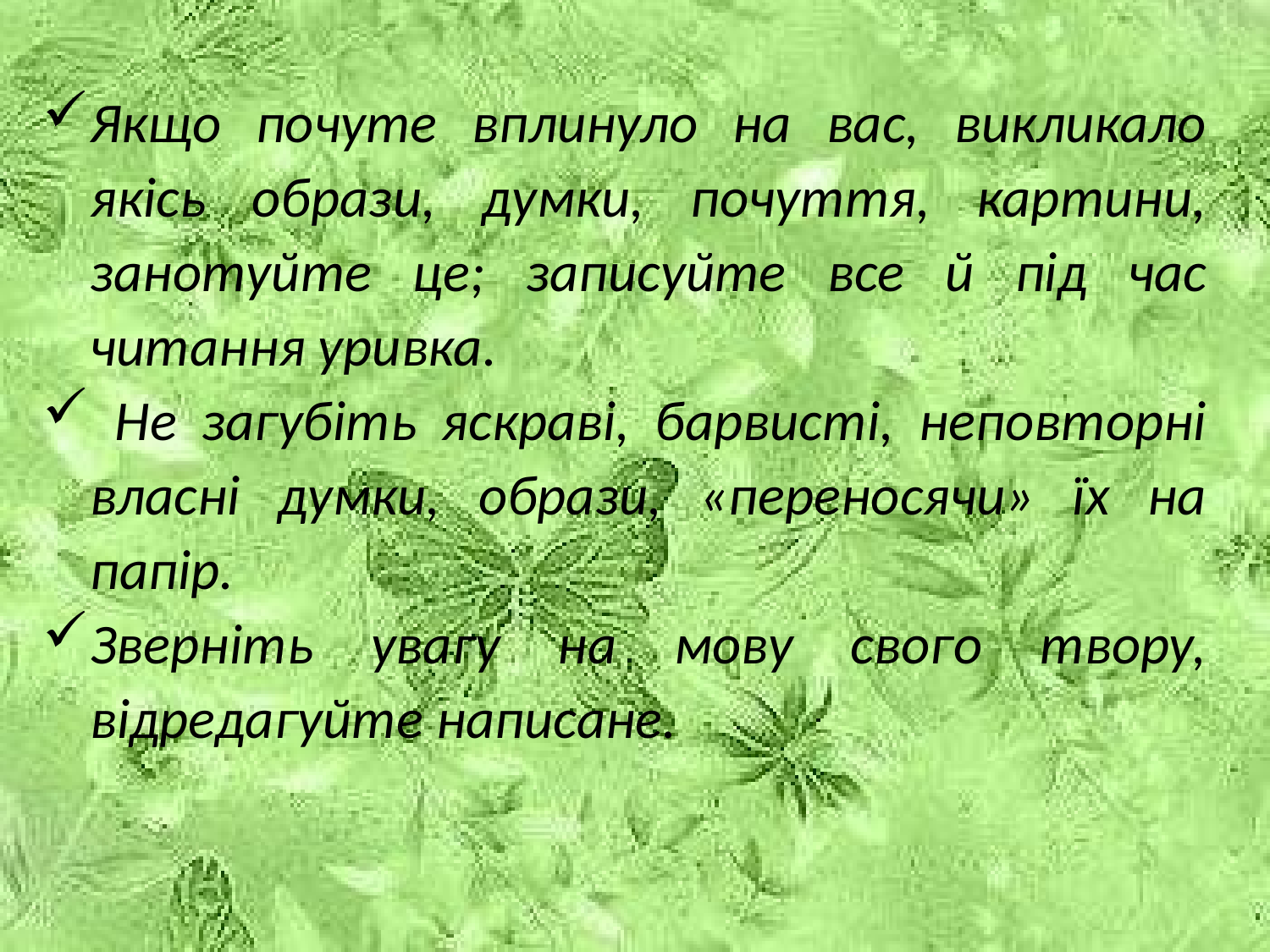

Якщо почуте вплинуло на вас, викликало якісь образи, думки, почуття, картини, занотуйте це; записуйте все й під час читання уривка.
 Не загубіть яскраві, барвисті, неповторні власні думки, образи, «переносячи» їх на папір.
Зверніть увагу на мову свого твору, відредагуйте написане.